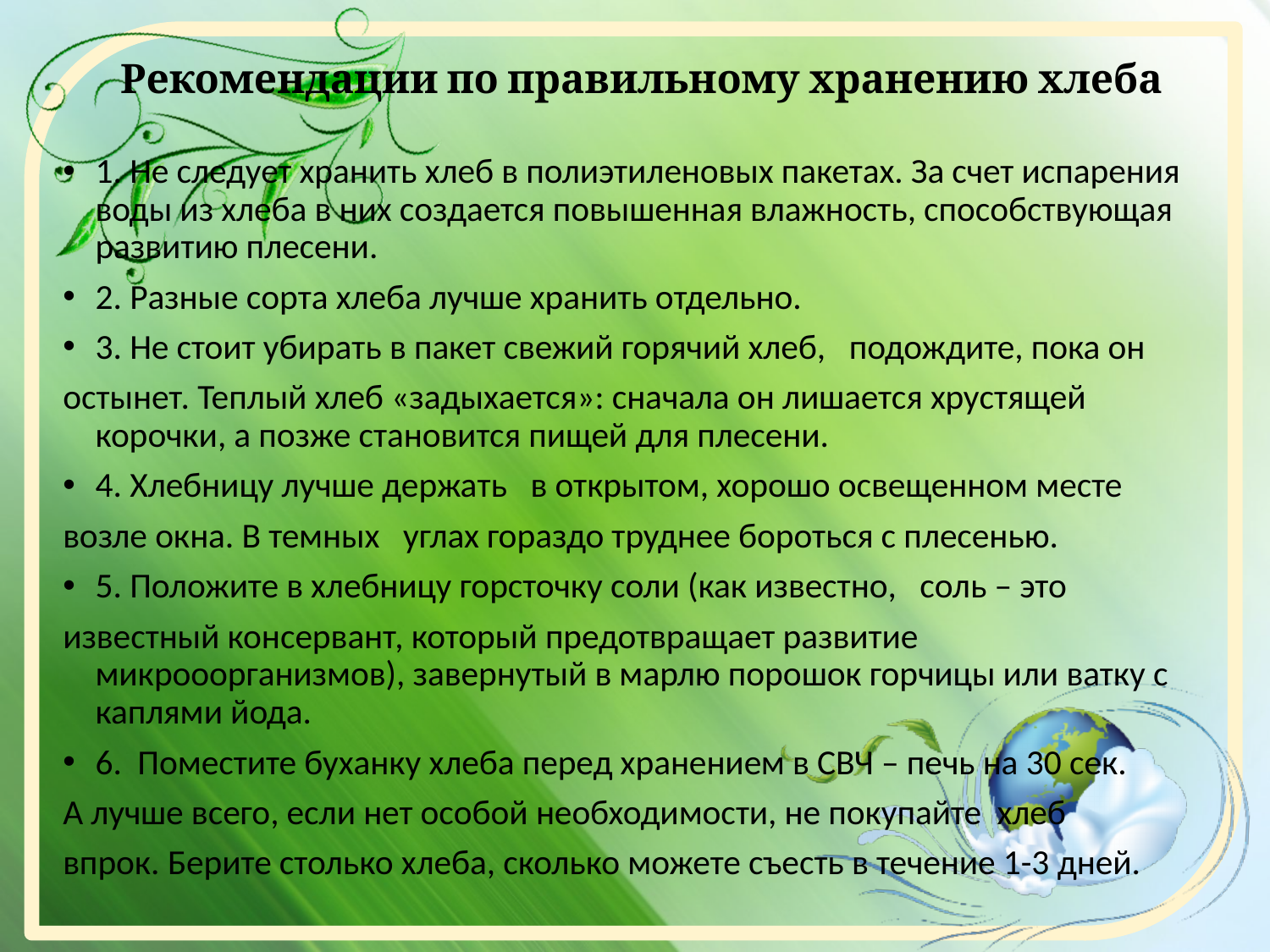

# Рекомендации по правильному хранению хлеба
1. Не следует хранить хлеб в полиэтиленовых пакетах. За счет испарения   воды из хлеба в них создается повышенная влажность, способствующая развитию плесени.
2. Разные сорта хлеба лучше хранить отдельно.
3. Не стоит убирать в пакет свежий горячий хлеб,   подождите, пока он
остынет. Теплый хлеб «задыхается»: сначала он лишается хрустящей корочки, а позже становится пищей для плесени.
4. Хлебницу лучше держать   в открытом, хорошо освещенном месте
возле окна. В темных   углах гораздо труднее бороться с плесенью.
5. Положите в хлебницу горсточку соли (как известно,   соль – это
известный консервант, который предотвращает развитие микрооорганизмов), завернутый в марлю порошок горчицы или ватку с каплями йода.
6.  Поместите буханку хлеба перед хранением в СВЧ – печь на 30 сек.
А лучше всего, если нет особой необходимости, не покупайте  хлеб
впрок. Берите столько хлеба, сколько можете съесть в течение 1-3 дней.